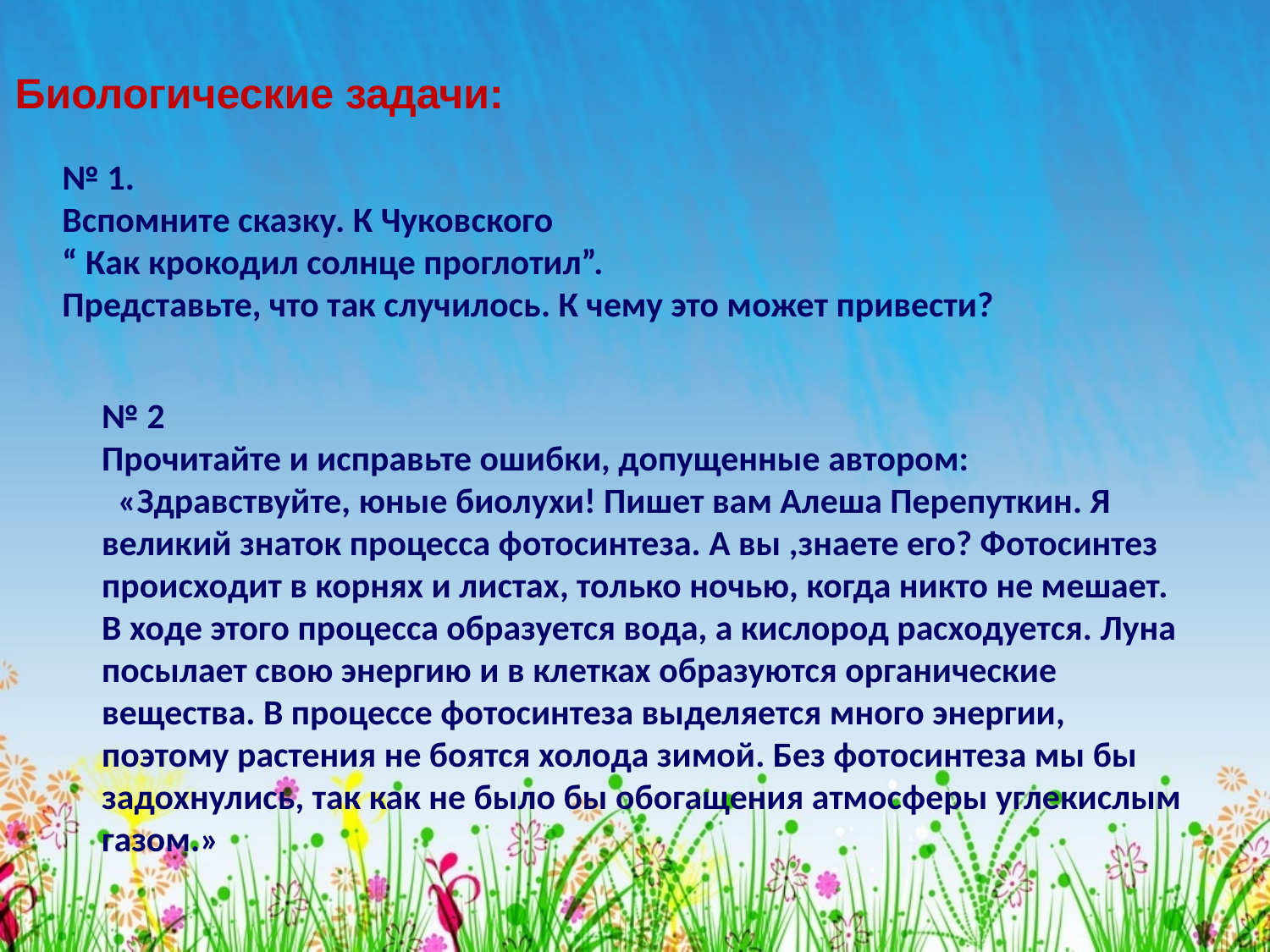

Биологические задачи:

№ 1.
Вспомните сказку. К Чуковского
“ Как крокодил солнце проглотил”.
Представьте, что так случилось. К чему это может привести?
№ 2
Прочитайте и исправьте ошибки, допущенные автором:
  «Здравствуйте, юные биолухи! Пишет вам Алеша Перепуткин. Я великий знаток процесса фотосинтеза. А вы ,знаете его? Фотосинтез происходит в корнях и листах, только ночью, когда никто не мешает. В ходе этого процесса образуется вода, а кислород расходуется. Луна посылает свою энергию и в клетках образуются органические вещества. В процессе фотосинтеза выделяется много энергии, поэтому растения не боятся холода зимой. Без фотосинтеза мы бы задохнулись, так как не было бы обогащения атмосферы углекислым газом.»